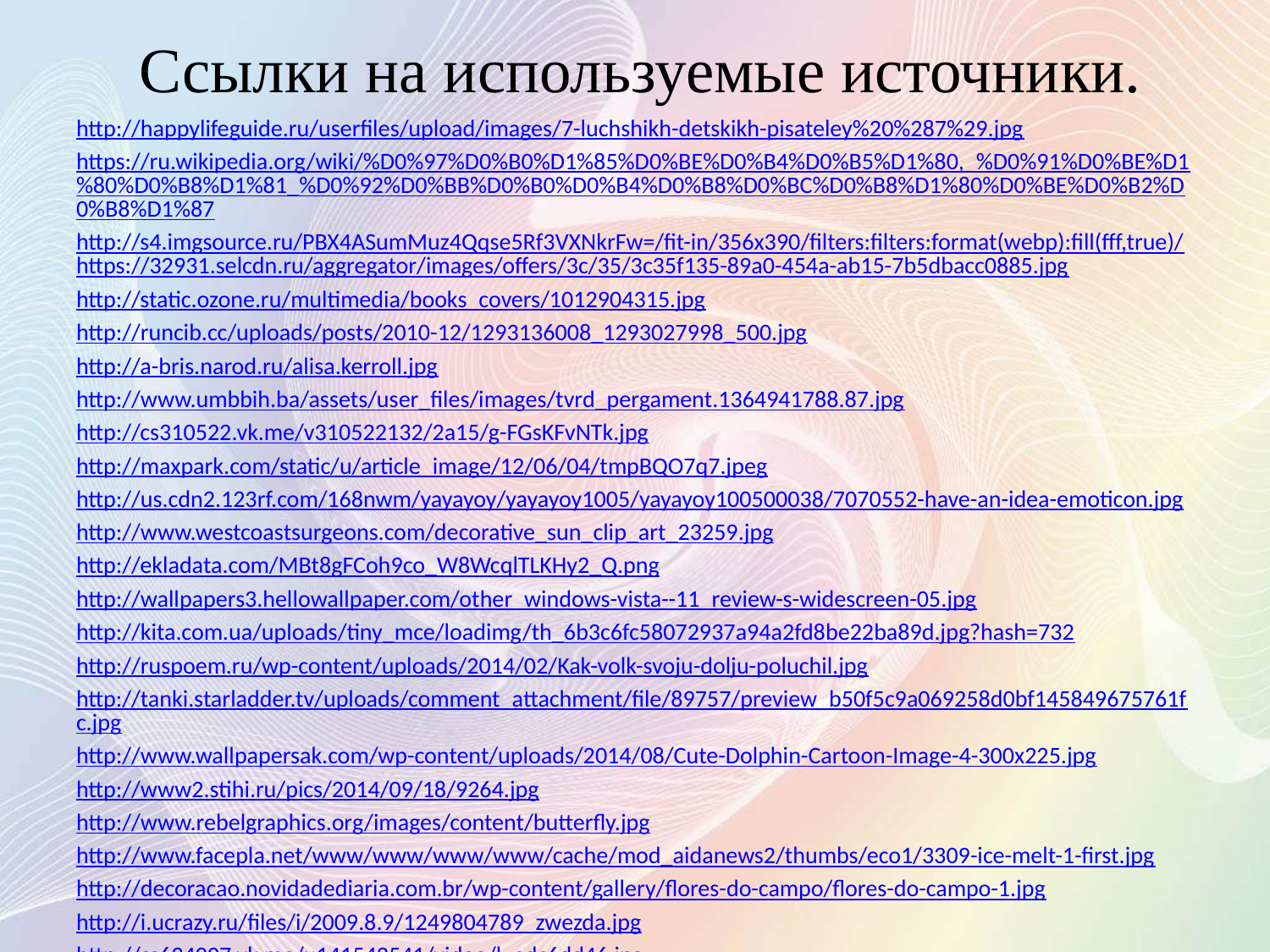

# Ссылки на используемые источники.
http://happylifeguide.ru/userfiles/upload/images/7-luchshikh-detskikh-pisateley%20%287%29.jpg
https://ru.wikipedia.org/wiki/%D0%97%D0%B0%D1%85%D0%BE%D0%B4%D0%B5%D1%80,_%D0%91%D0%BE%D1%80%D0%B8%D1%81_%D0%92%D0%BB%D0%B0%D0%B4%D0%B8%D0%BC%D0%B8%D1%80%D0%BE%D0%B2%D0%B8%D1%87
http://s4.imgsource.ru/PBX4ASumMuz4Qqse5Rf3VXNkrFw=/fit-in/356x390/filters:filters:format(webp):fill(fff,true)/https://32931.selcdn.ru/aggregator/images/offers/3c/35/3c35f135-89a0-454a-ab15-7b5dbacc0885.jpg
http://static.ozone.ru/multimedia/books_covers/1012904315.jpg
http://runcib.cc/uploads/posts/2010-12/1293136008_1293027998_500.jpg
http://a-bris.narod.ru/alisa.kerroll.jpg
http://www.umbbih.ba/assets/user_files/images/tvrd_pergament.1364941788.87.jpg
http://cs310522.vk.me/v310522132/2a15/g-FGsKFvNTk.jpg
http://maxpark.com/static/u/article_image/12/06/04/tmpBQO7q7.jpeg
http://us.cdn2.123rf.com/168nwm/yayayoy/yayayoy1005/yayayoy100500038/7070552-have-an-idea-emoticon.jpg
http://www.westcoastsurgeons.com/decorative_sun_clip_art_23259.jpg
http://ekladata.com/MBt8gFCoh9co_W8WcqlTLKHy2_Q.png
http://wallpapers3.hellowallpaper.com/other_windows-vista--11_review-s-widescreen-05.jpg
http://kita.com.ua/uploads/tiny_mce/loadimg/th_6b3c6fc58072937a94a2fd8be22ba89d.jpg?hash=732
http://ruspoem.ru/wp-content/uploads/2014/02/Kak-volk-svoju-dolju-poluchil.jpg
http://tanki.starladder.tv/uploads/comment_attachment/file/89757/preview_b50f5c9a069258d0bf145849675761fc.jpg
http://www.wallpapersak.com/wp-content/uploads/2014/08/Cute-Dolphin-Cartoon-Image-4-300x225.jpg
http://www2.stihi.ru/pics/2014/09/18/9264.jpg
http://www.rebelgraphics.org/images/content/butterfly.jpg
http://www.facepla.net/www/www/www/www/cache/mod_aidanews2/thumbs/eco1/3309-ice-melt-1-first.jpg
http://decoracao.novidadediaria.com.br/wp-content/gallery/flores-do-campo/flores-do-campo-1.jpg
http://i.ucrazy.ru/files/i/2009.8.9/1249804789_zwezda.jpg
http://cs634007.vk.me/u141542541/video/l_adc6dd46.jpg
http://media.licdn.com/media/p/2/000/09f/12d/036ac48.png